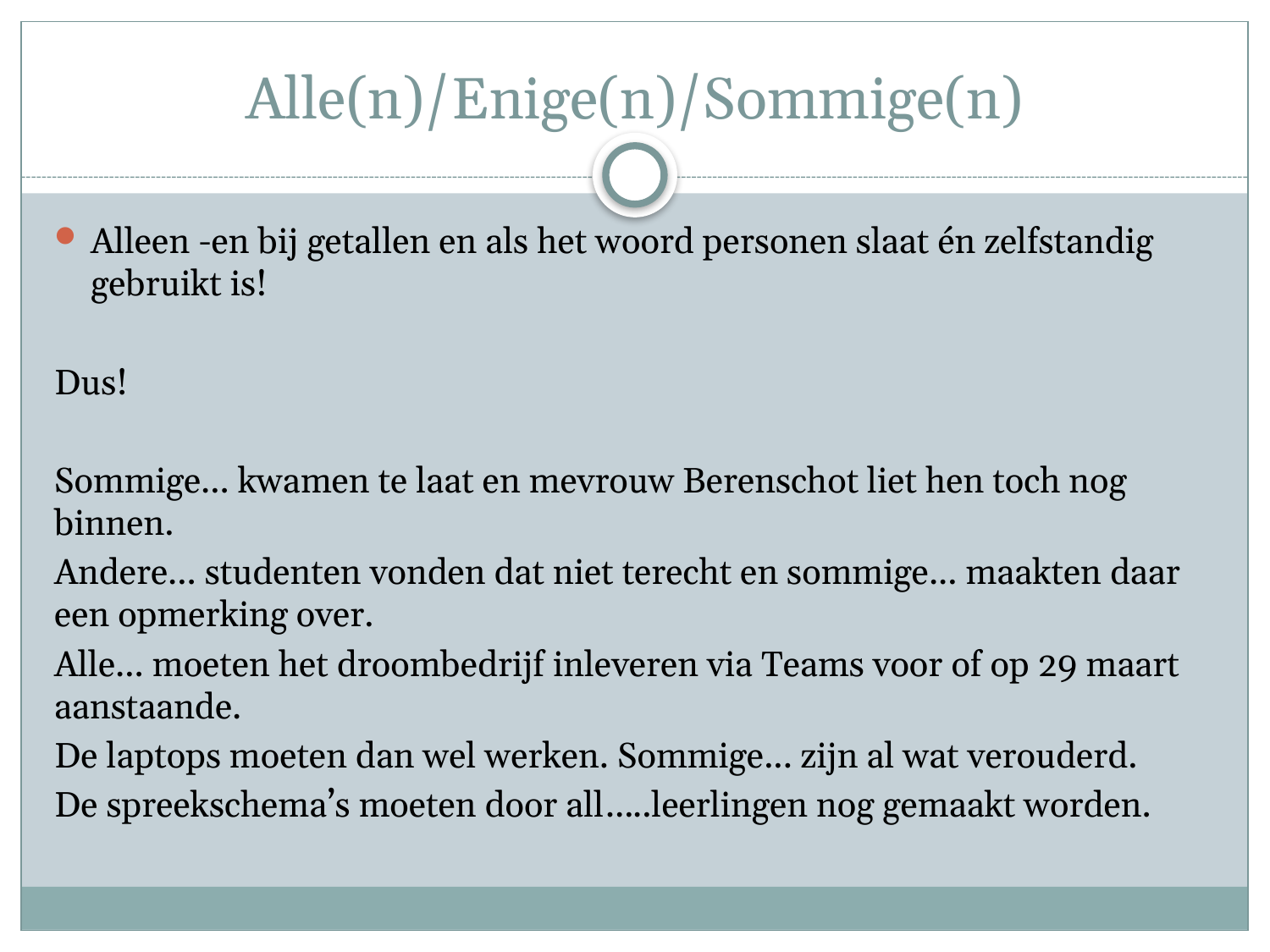

# Alle(n)/Enige(n)/Sommige(n)
Alleen -en bij getallen en als het woord personen slaat én zelfstandig gebruikt is!

Dus!

Sommige... kwamen te laat en mevrouw Berenschot liet hen toch nog binnen.
Andere... studenten vonden dat niet terecht en sommige... maakten daar een opmerking over.
Alle... moeten het droombedrijf inleveren via Teams voor of op 29 maart aanstaande.
De laptops moeten dan wel werken. Sommige... zijn al wat verouderd.
De spreekschema’s moeten door all…..leerlingen nog gemaakt worden.